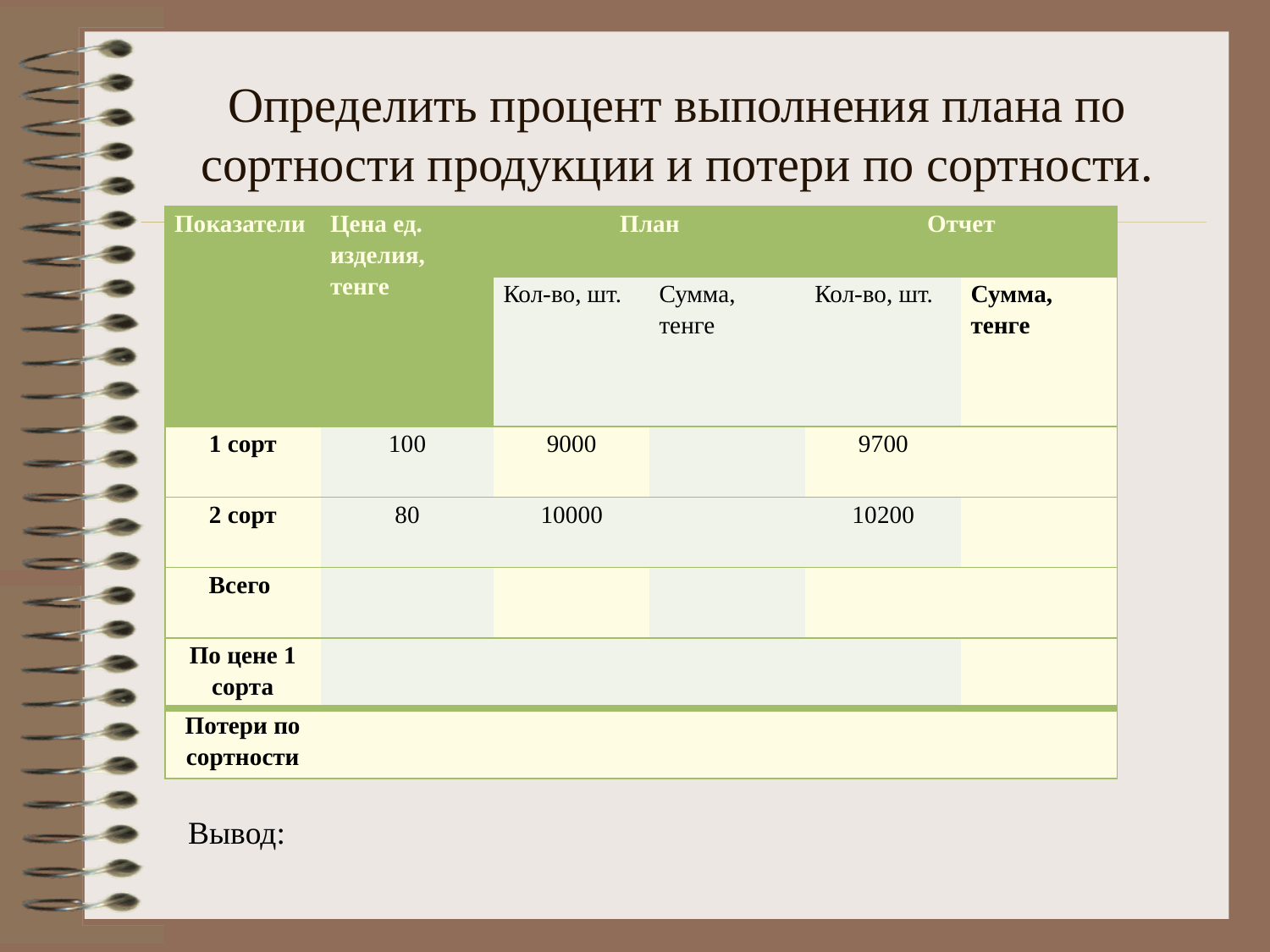

# Определить процент выполнения плана по сортности продукции и потери по сортности.
| Показатели | Цена ед. изделия, тенге | План |  | Отчет |  |
| --- | --- | --- | --- | --- | --- |
|  |  | Кол-во, шт. | Сумма, тенге | Кол-во, шт. | Сумма, тенге |
| 1 сорт | 100 | 9000 |  | 9700 |  |
| 2 сорт | 80 | 10000 |  | 10200 |  |
| Всего |  |  |  |  |  |
| По цене 1 сорта |  |  |  |  |  |
| Потери по сортности |  |  |  |  |  |
Вывод: